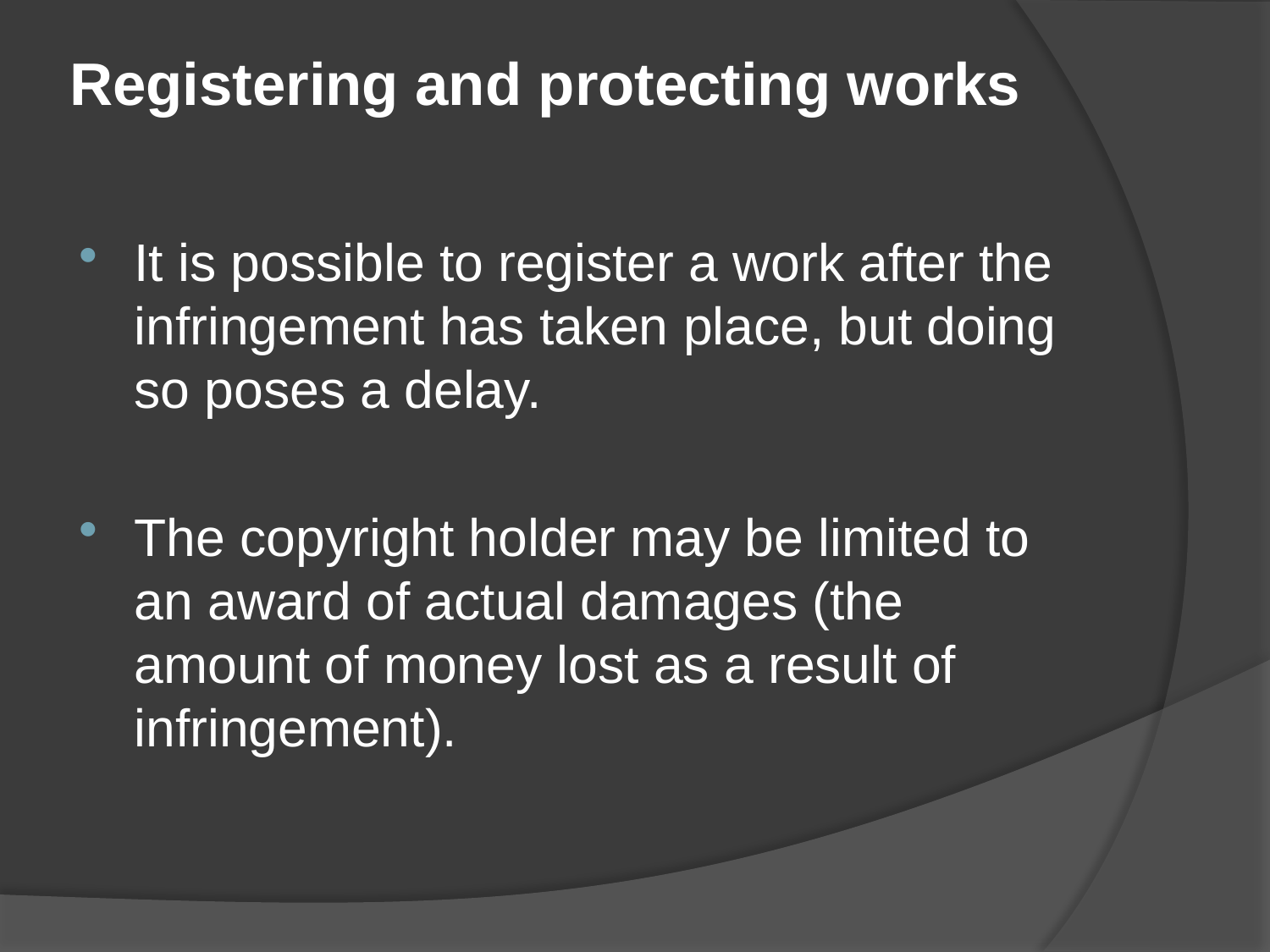

# Registering and protecting works
It is possible to register a work after the infringement has taken place, but doing so poses a delay.

The copyright holder may be limited to an award of actual damages (the amount of money lost as a result of infringement).